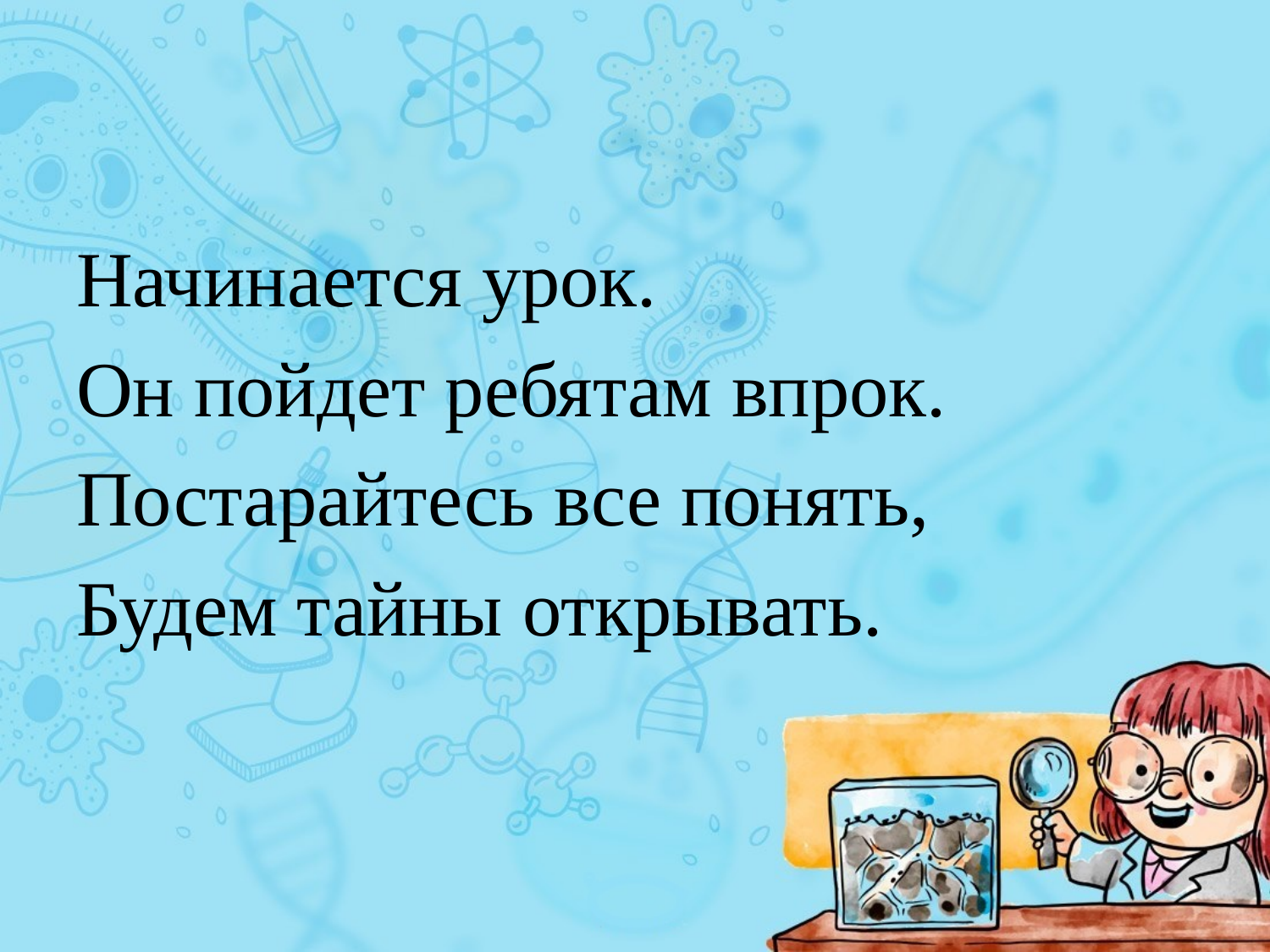

Начинается урок.
Он пойдет ребятам впрок.
Постарайтесь все понять,
Будем тайны открывать.